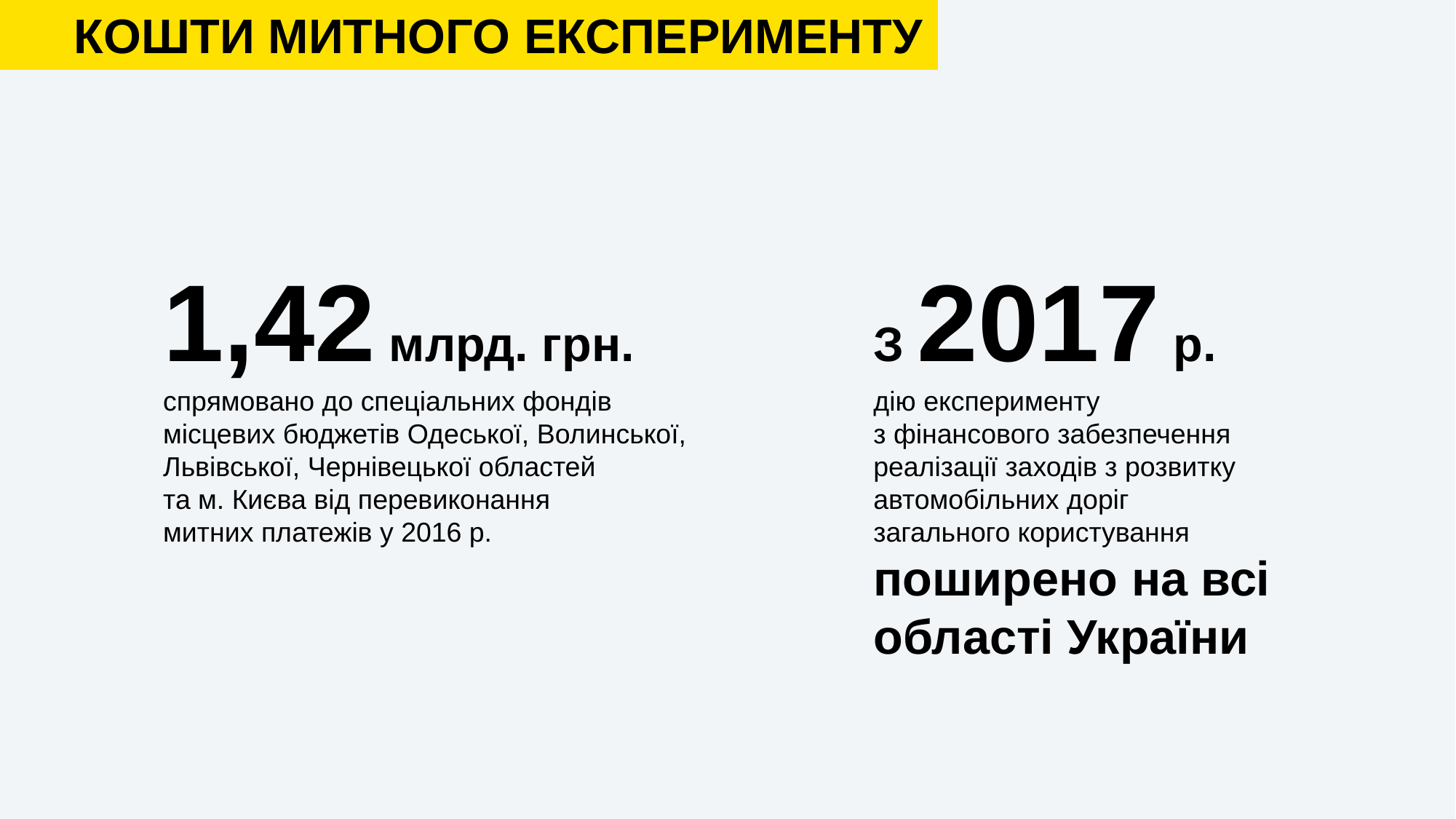

КОШТИ МИТНОГО ЕКСПЕРИМЕНТУ
1,42 млрд. грн.
спрямовано до спеціальних фондів
місцевих бюджетів Одеської, Волинської,
Львівської, Чернівецької областей
та м. Києва від перевиконання
митних платежів у 2016 р.

З 2017 р.
дію експерименту
з фінансового забезпечення
реалізації заходів з розвитку
автомобільних доріг
загального користування
поширено на всі
області України